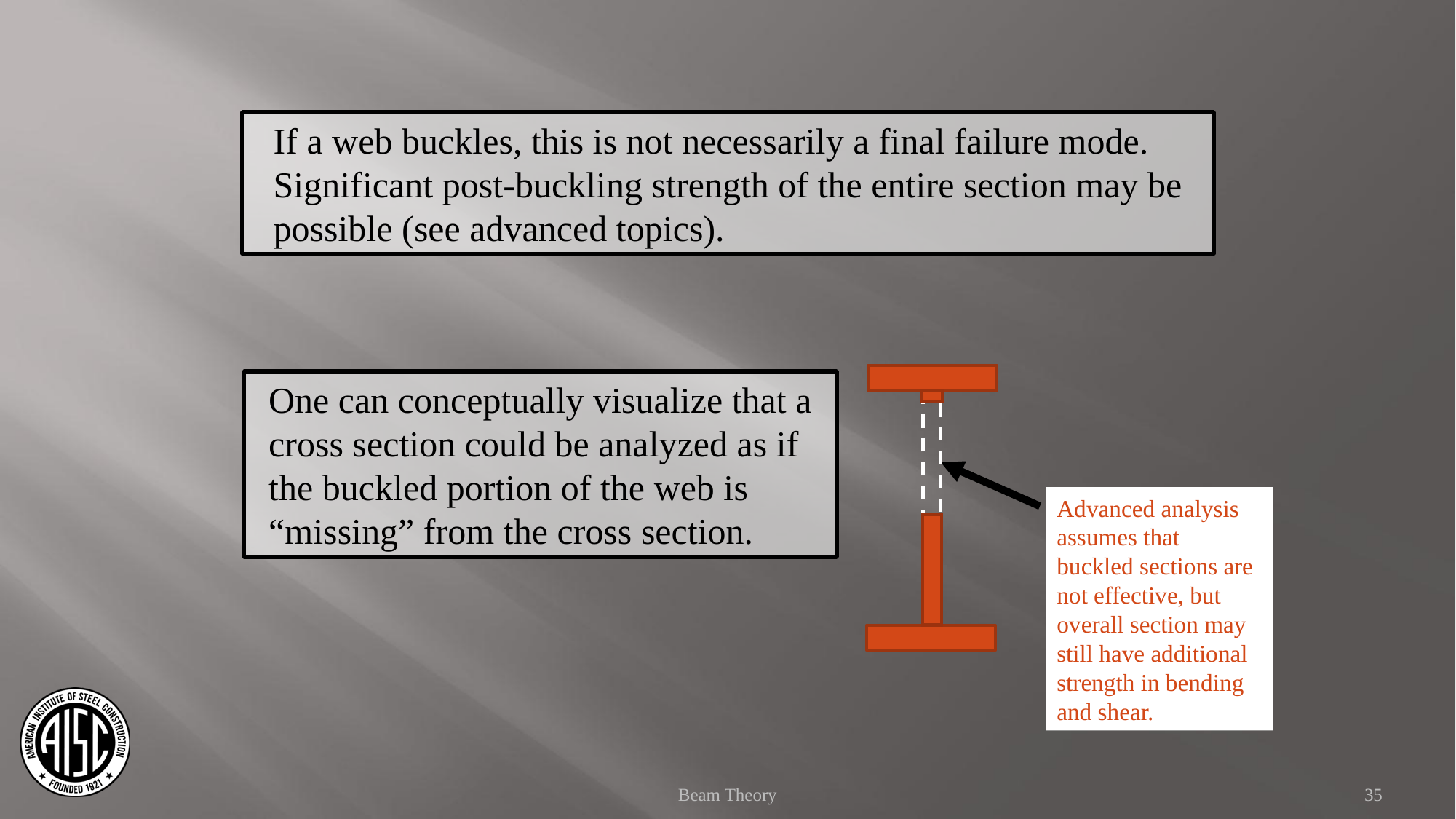

If a web buckles, this is not necessarily a final failure mode. Significant post-buckling strength of the entire section may be possible (see advanced topics).

One can conceptually visualize that a cross section could be analyzed as if the buckled portion of the web is “missing” from the cross section.

Advanced analysis assumes that buckled sections are not effective, but overall section may still have additional strength in bending and shear.

Beam Theory
35